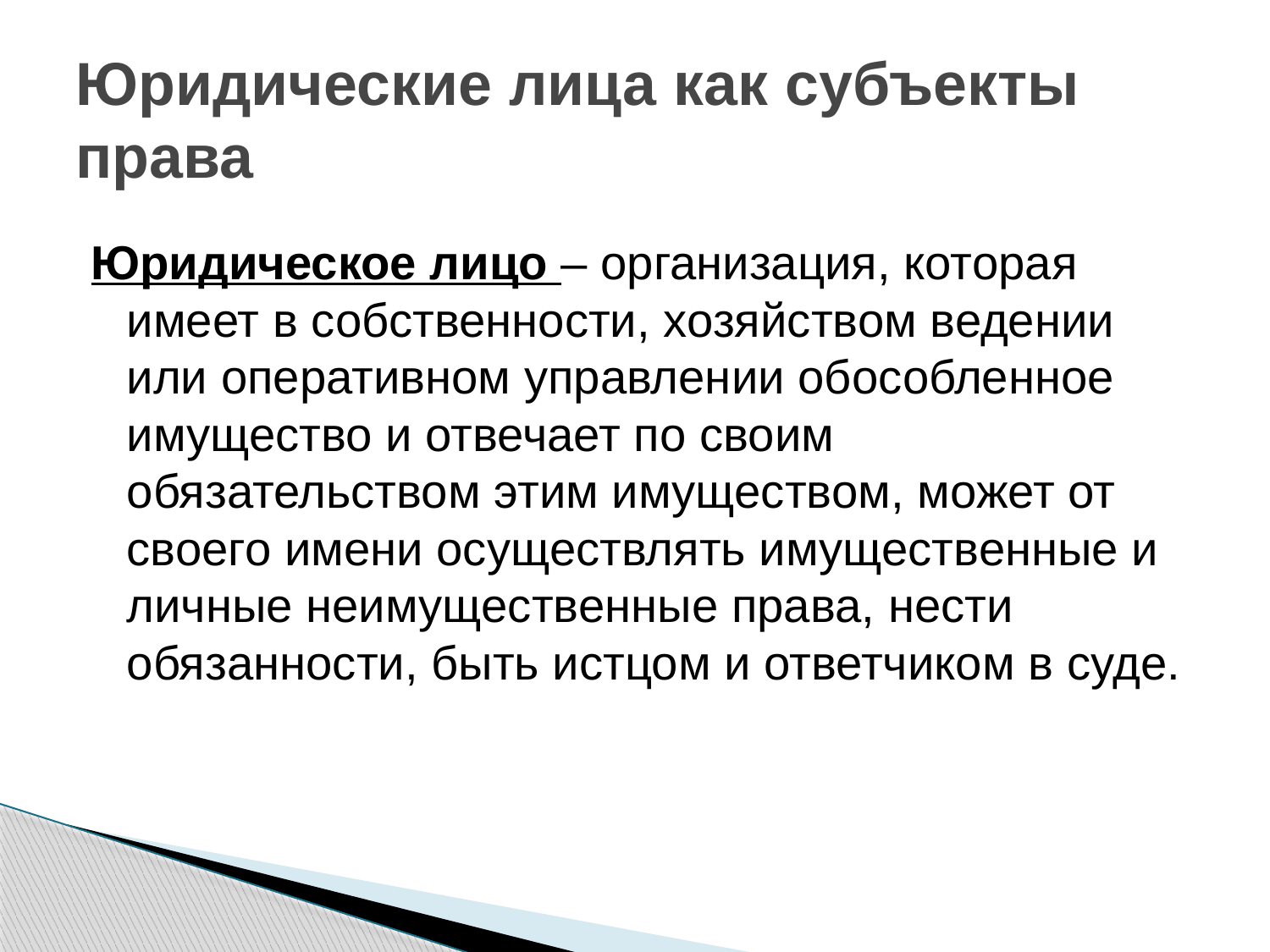

# Юридические лица как субъекты права
Юридическое лицо – организация, которая имеет в собственности, хозяйством ведении или оперативном управлении обособленное имущество и отвечает по своим обязательством этим имуществом, может от своего имени осуществлять имущественные и личные неимущественные права, нести обязанности, быть истцом и ответчиком в суде.